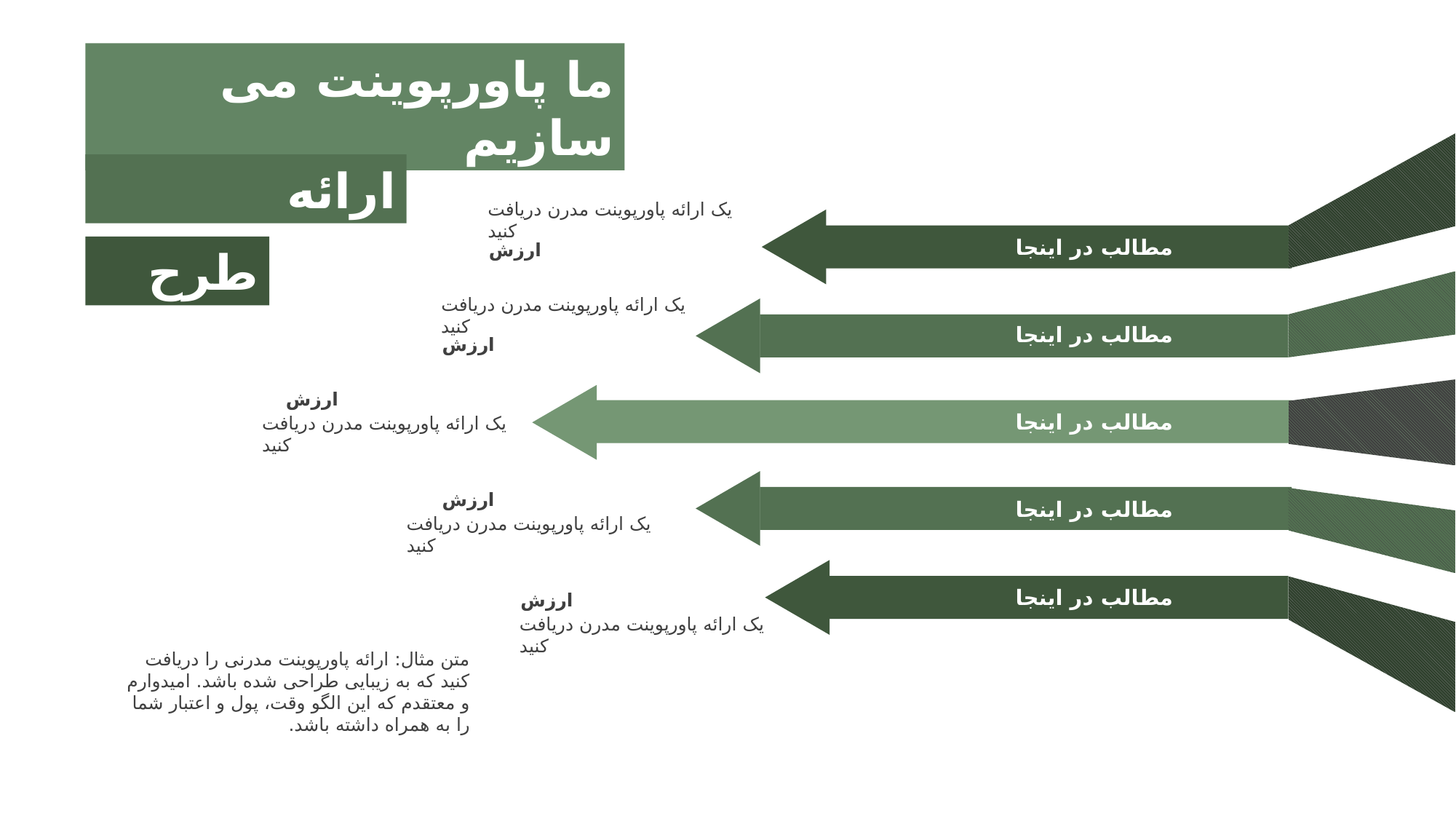

ما پاورپوینت می سازیم

ارائه
یک ارائه پاورپوینت مدرن دریافت کنید
ارزش
مطالب در اینجا
طرح

یک ارائه پاورپوینت مدرن دریافت کنید
ارزش

مطالب در اینجا

ارزش
یک ارائه پاورپوینت مدرن دریافت کنید
مطالب در اینجا

ارزش

یک ارائه پاورپوینت مدرن دریافت کنید
مطالب در اینجا

مطالب در اینجا
ارزش
یک ارائه پاورپوینت مدرن دریافت کنید
متن مثال: ارائه پاورپوینت مدرنی را دریافت کنید که به زیبایی طراحی شده باشد. امیدوارم و معتقدم که این الگو وقت، پول و اعتبار شما را به همراه داشته باشد.